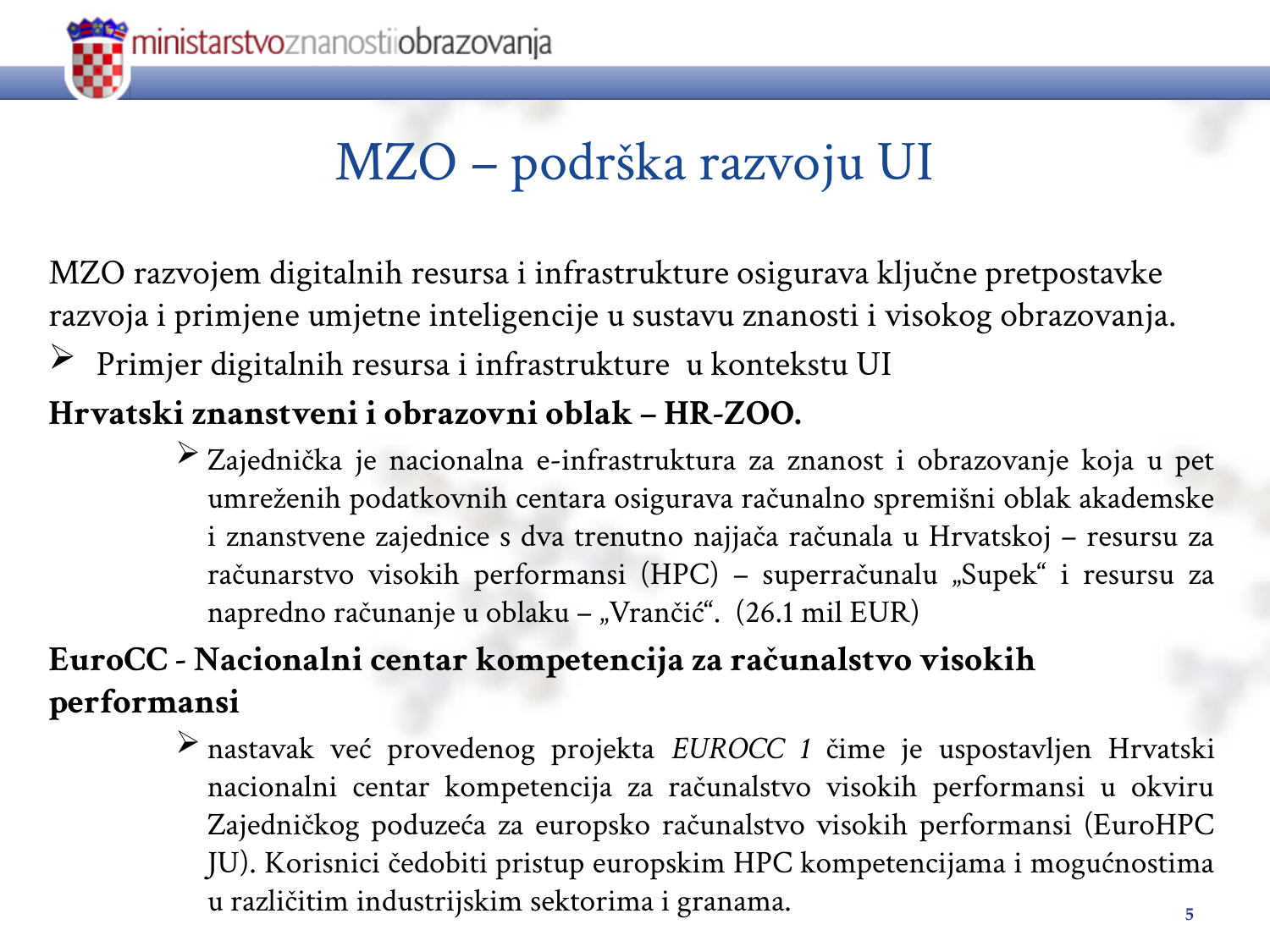

# MZO – podrška razvoju UI
MZO razvojem digitalnih resursa i infrastrukture osigurava ključne pretpostavke razvoja i primjene umjetne inteligencije u sustavu znanosti i visokog obrazovanja.
Primjer digitalnih resursa i infrastrukture  u kontekstu UI
Hrvatski znanstveni i obrazovni oblak – HR-ZOO.
Zajednička je nacionalna e-infrastruktura za znanost i obrazovanje koja u pet umreženih podatkovnih centara osigurava računalno spremišni oblak akademske i znanstvene zajednice s dva trenutno najjača računala u Hrvatskoj – resursu za računarstvo visokih performansi (HPC) – superračunalu „Supek“ i resursu za napredno računanje u oblaku – „Vrančić“.  (26.1 mil EUR)
EuroCC - Nacionalni centar kompetencija za računalstvo visokih performansi
nastavak već provedenog projekta EUROCC 1 čime je uspostavljen Hrvatski nacionalni centar kompetencija za računalstvo visokih performansi u okviru Zajedničkog poduzeća za europsko računalstvo visokih performansi (EuroHPC JU). Korisnici čedobiti pristup europskim HPC kompetencijama i mogućnostima u različitim industrijskim sektorima i granama.

5